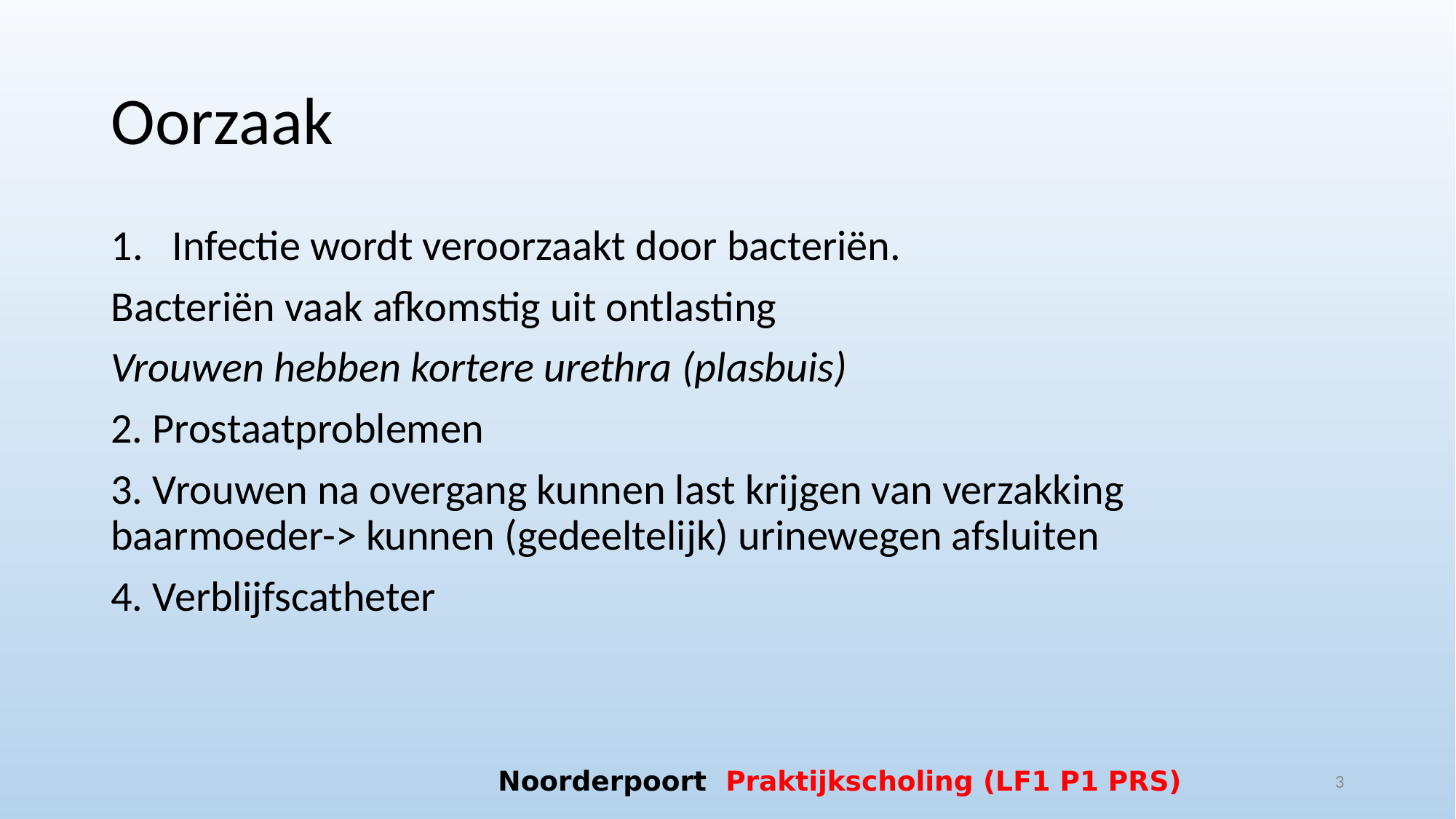

# Oorzaak
Infectie wordt veroorzaakt door bacteriën.
Bacteriën vaak afkomstig uit ontlasting
Vrouwen hebben kortere urethra (plasbuis)
2. Prostaatproblemen
3. Vrouwen na overgang kunnen last krijgen van verzakking baarmoeder-> kunnen (gedeeltelijk) urinewegen afsluiten
4. Verblijfscatheter
Noorderpoort  Praktijkscholing (LF1 P1 PRS)
3